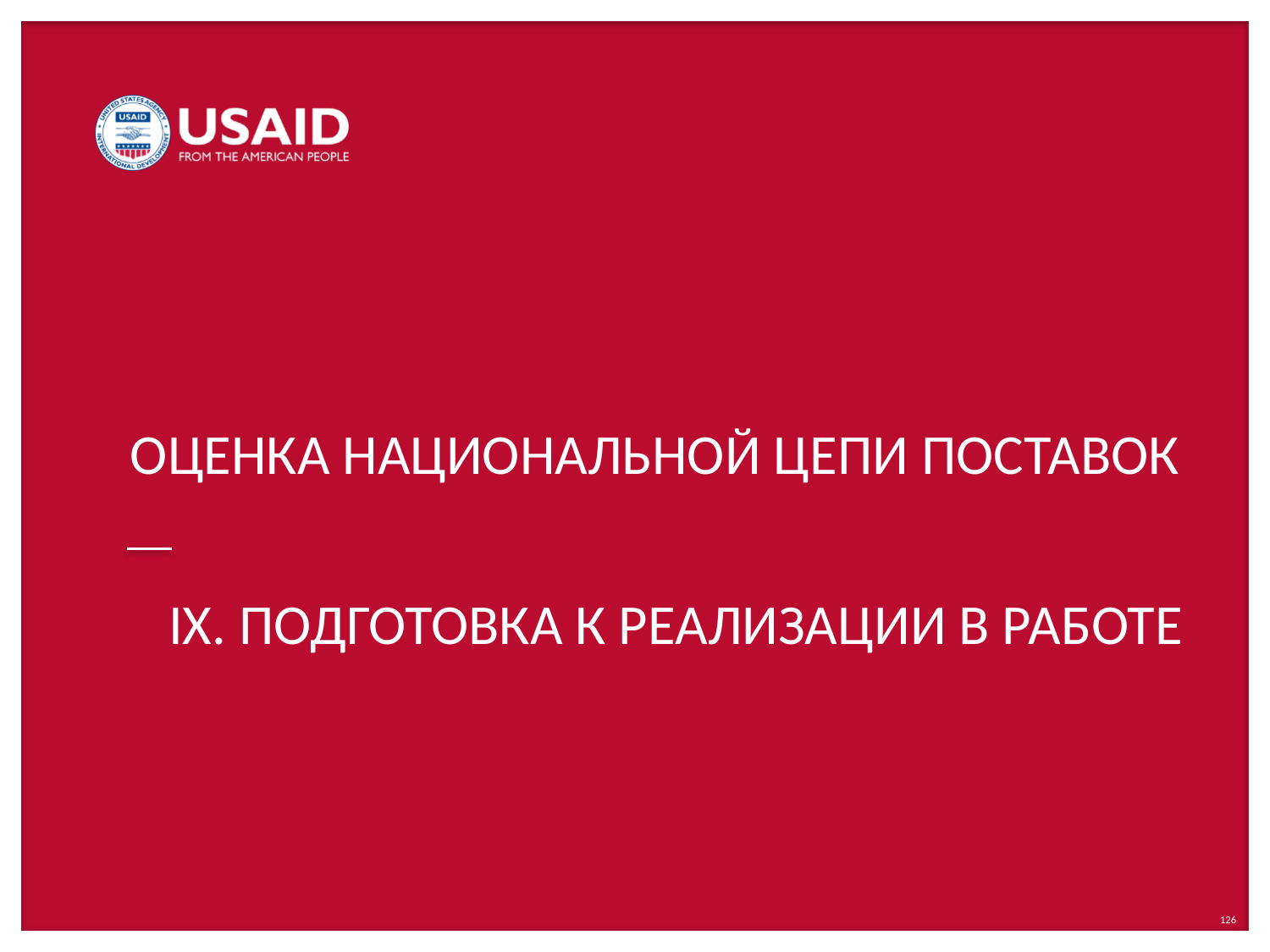

# IX. ПОДГОТОВКА К РЕАЛИЗАЦИИ В РАБОТЕ
126